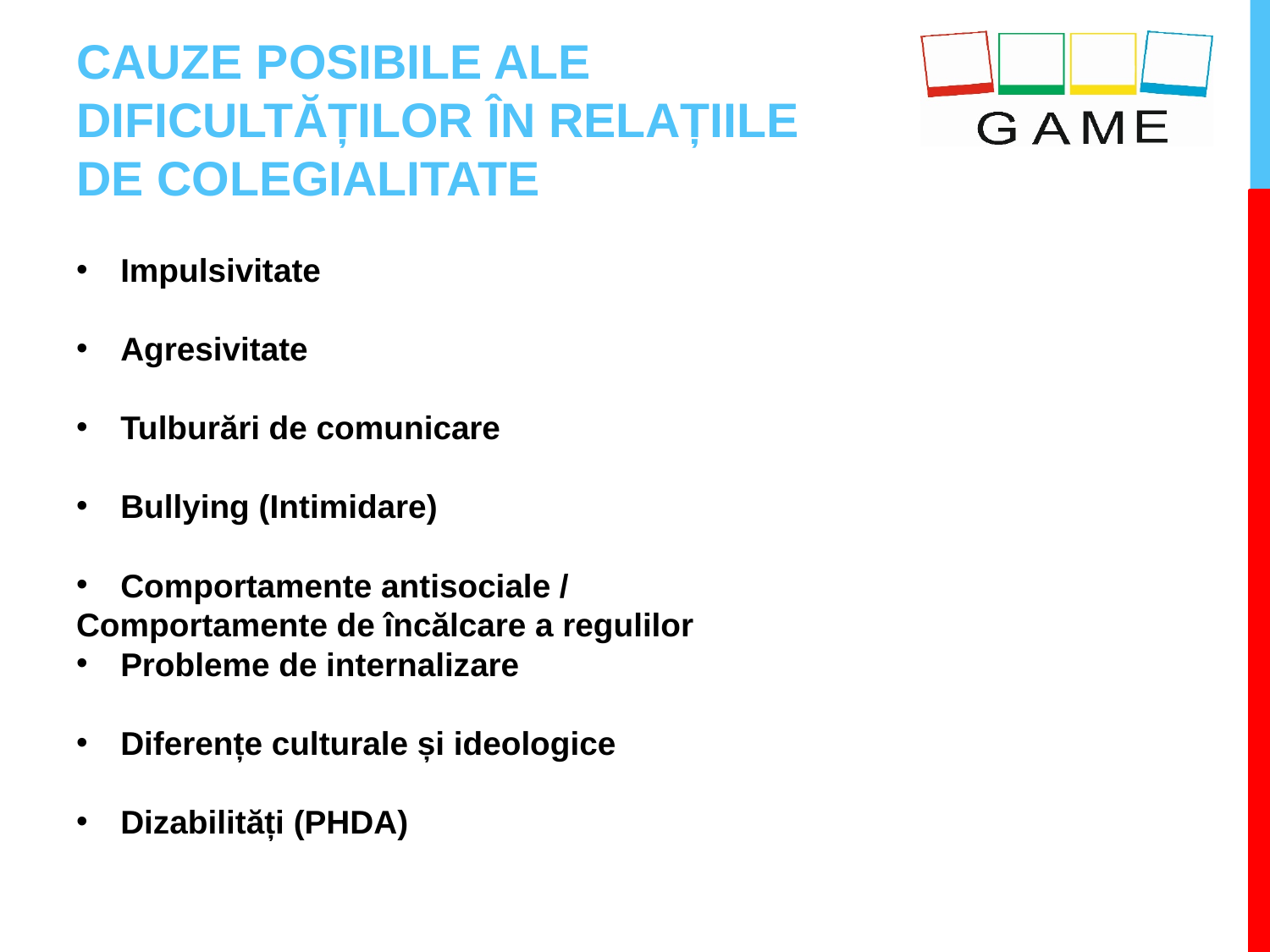

# CAUZE POSIBILE ALE DIFICULTĂȚILOR ÎN RELAȚIILE DE COLEGIALITATE
Impulsivitate

Agresivitate

Tulburări de comunicare

Bullying (Intimidare)

Comportamente antisociale /
Comportamente de încălcare a regulilor
Probleme de internalizare

Diferențe culturale și ideologice

Dizabilități (PHDA)